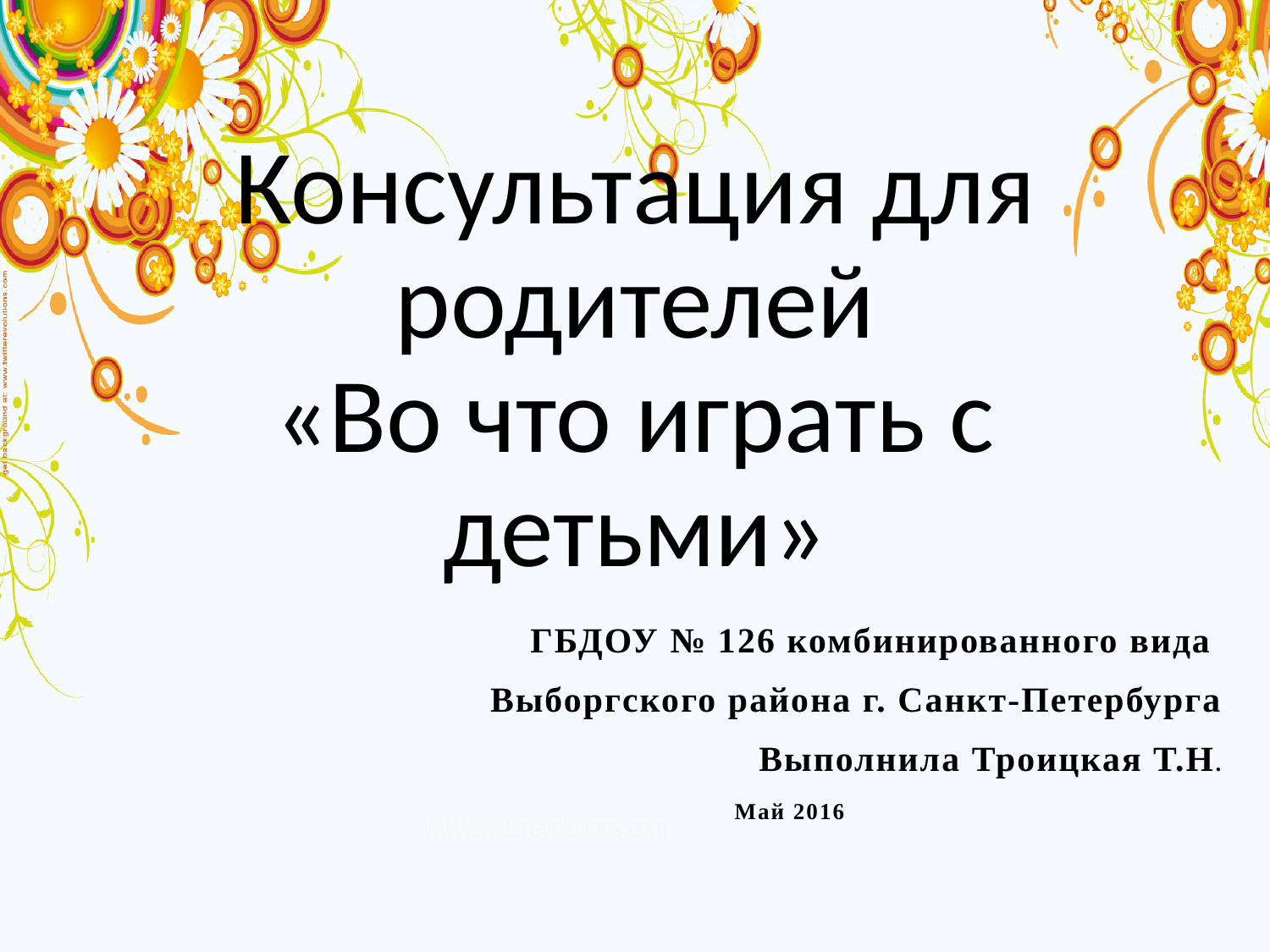

# Консультация для родителей «Во что играть с детьми»
ГБДОУ № 126 комбинированного вида
Выборгского района г. Санкт-Петербурга
Выполнила Троицкая Т.Н.
Май 2016